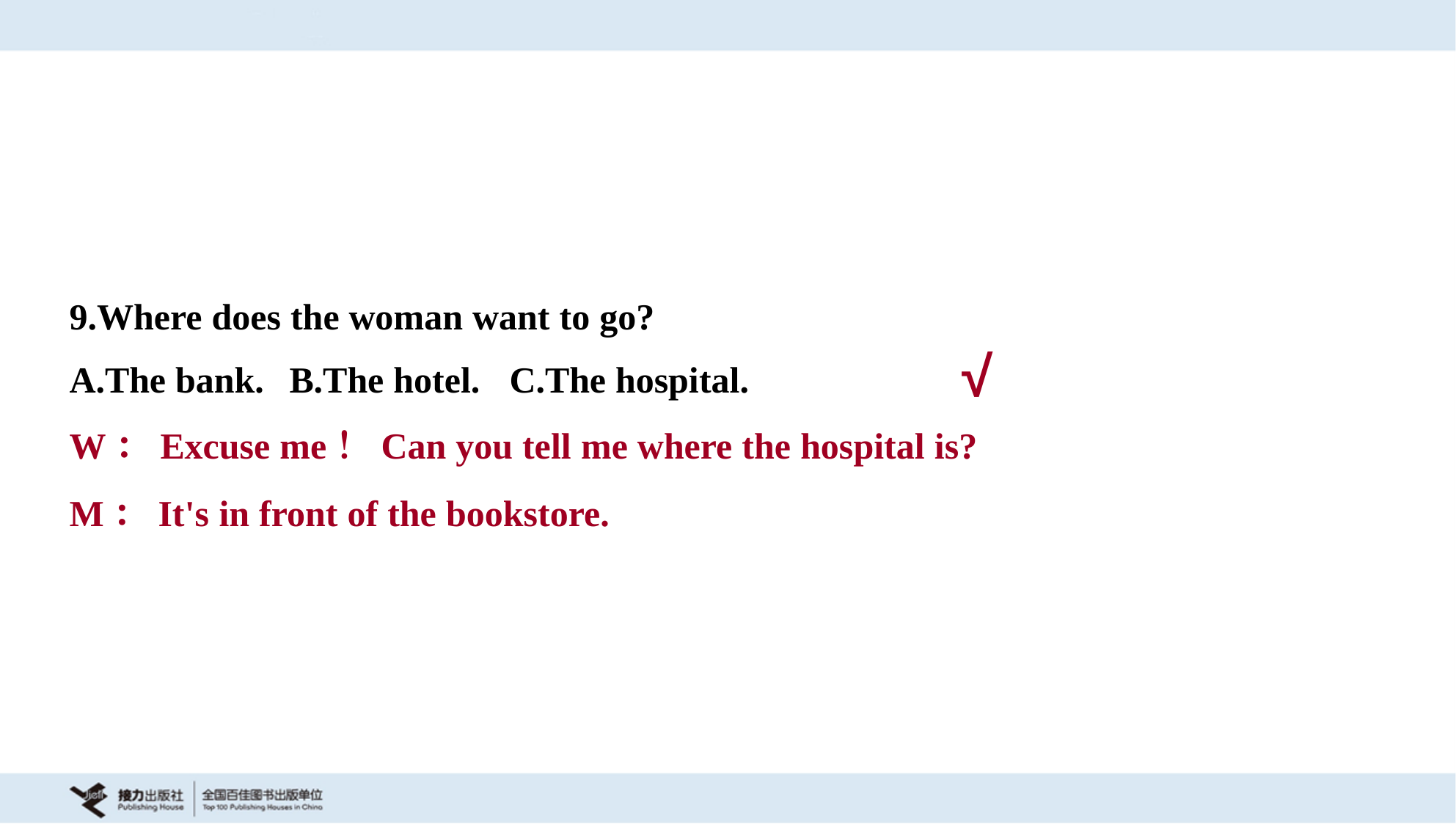

9.Where does the woman want to go?
A.The bank.	B.The hotel.	C.The hospital.
√
W：Excuse me！Can you tell me where the hospital is?
M：It's in front of the bookstore.